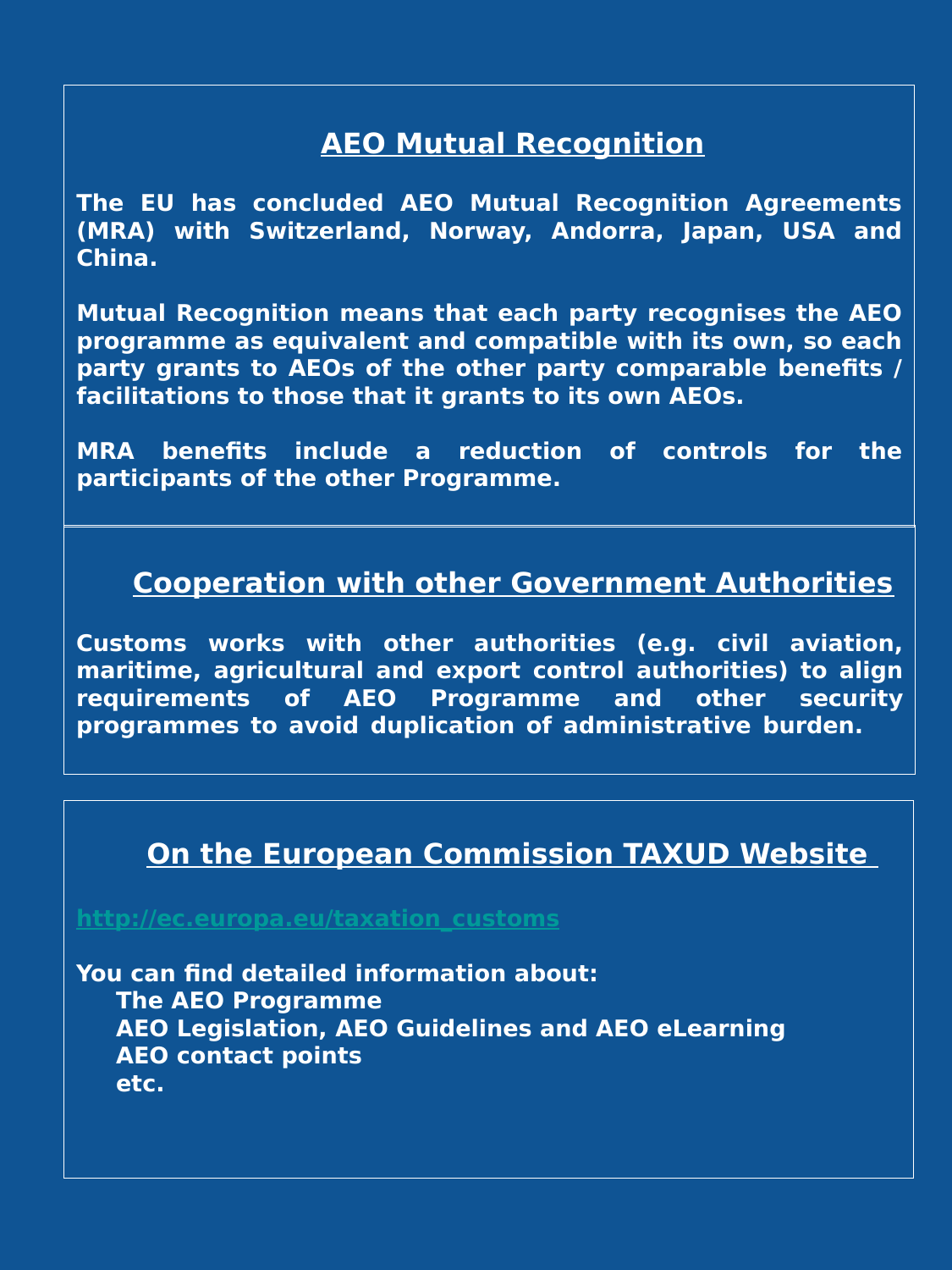

AEO Mutual Recognition
The EU has concluded AEO Mutual Recognition Agreements (MRA) with Switzerland, Norway, Andorra, Japan, USA and China.

Mutual Recognition means that each party recognises the AEO programme as equivalent and compatible with its own, so each party grants to AEOs of the other party comparable benefits / facilitations to those that it grants to its own AEOs.

MRA benefits include a reduction of controls for the participants of the other Programme.l
r an AEO status.

Cooperation with other Government Authorities

Customs works with other authorities (e.g. civil aviation, maritime, agricultural and export control authorities) to align requirements of AEO Programme and other security programmes to avoid duplication of administrative burden. an AEO status.

On the European Commission TAXUD Website

http://ec.europa.eu/taxation_customs

You can find detailed information about:
The AEO Programme
AEO Legislation, AEO Guidelines and AEO eLearning
AEO contact points
etc.